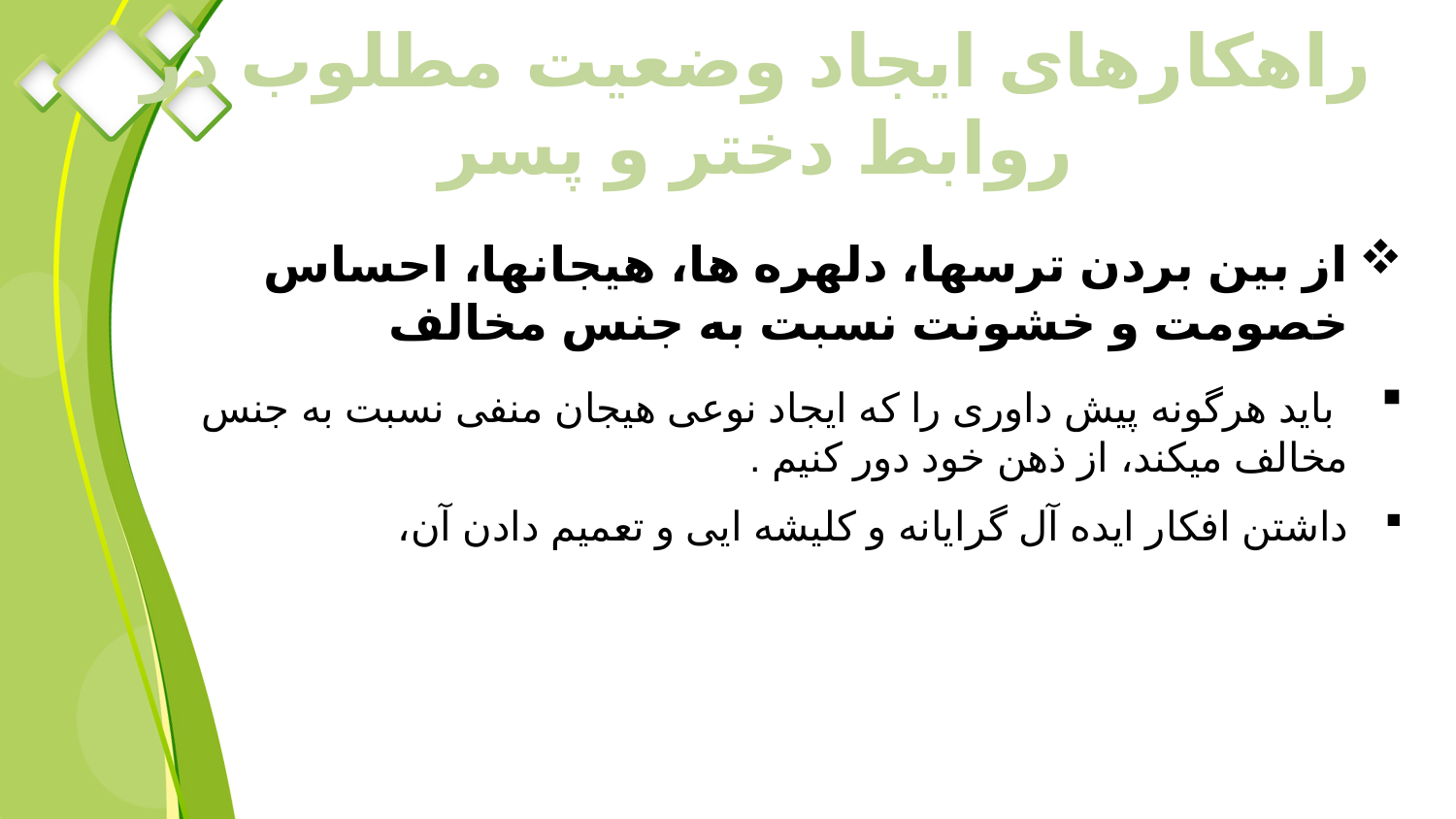

# راهکارهای ایجاد وضعیت مطلوب در روابط دختر و پسر
از بین بردن ترسها، دلهره ها، هیجانها، احساس خصومت و خشونت نسبت به جنس مخالف
 باید هرگونه پیش داوری را که ایجاد نوعی هیجان منفی نسبت به جنس مخالف میکند، از ذهن خود دور کنیم .
داشتن افکار ایده آل گرایانه و کلیشه ایی و تعمیم دادن آن،